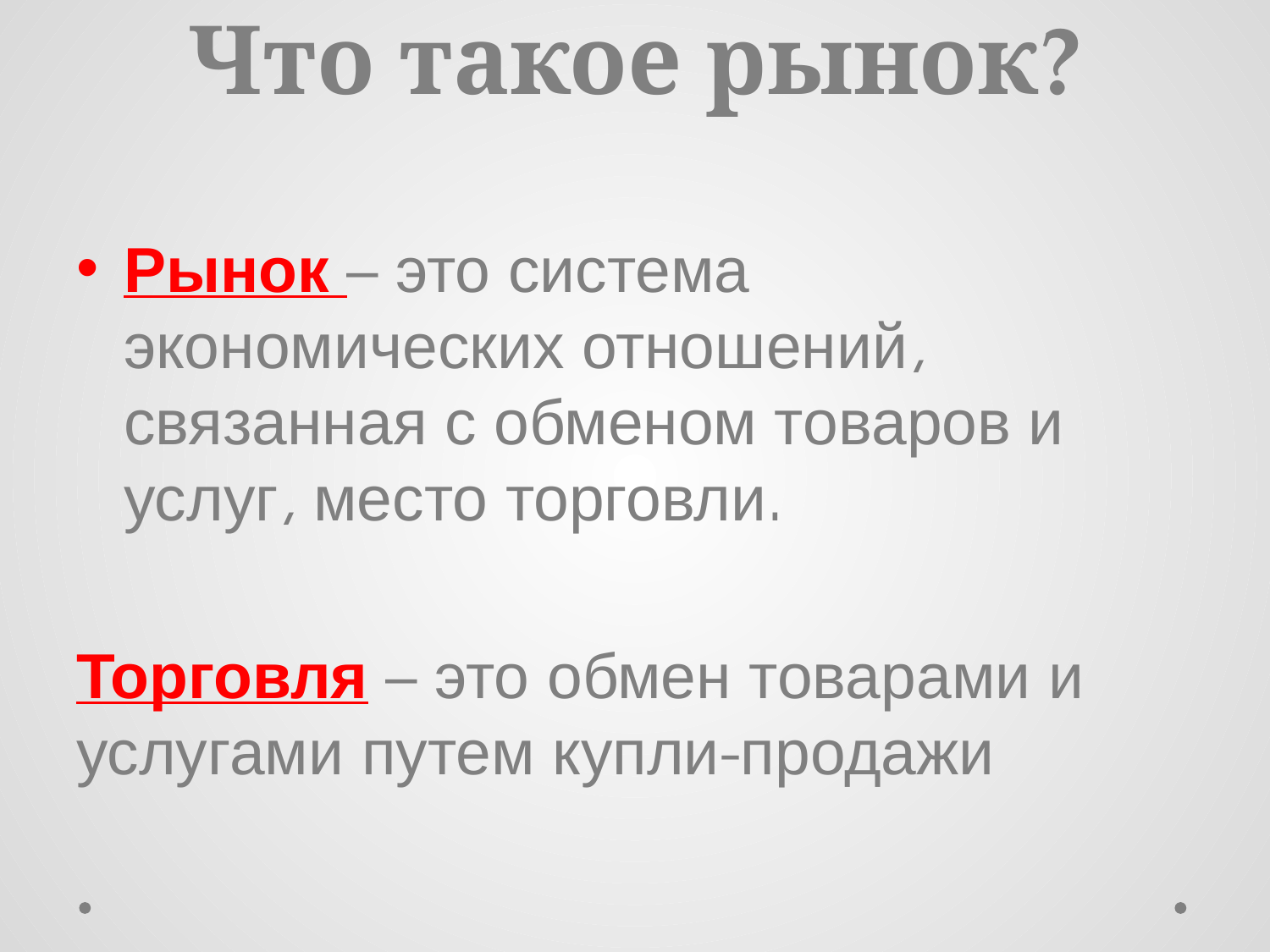

# Что такое рынок?
Рынок – это система экономических отношений, связанная с обменом товаров и услуг, место торговли.

Торговля – это обмен товарами и услугами путем купли-продажи